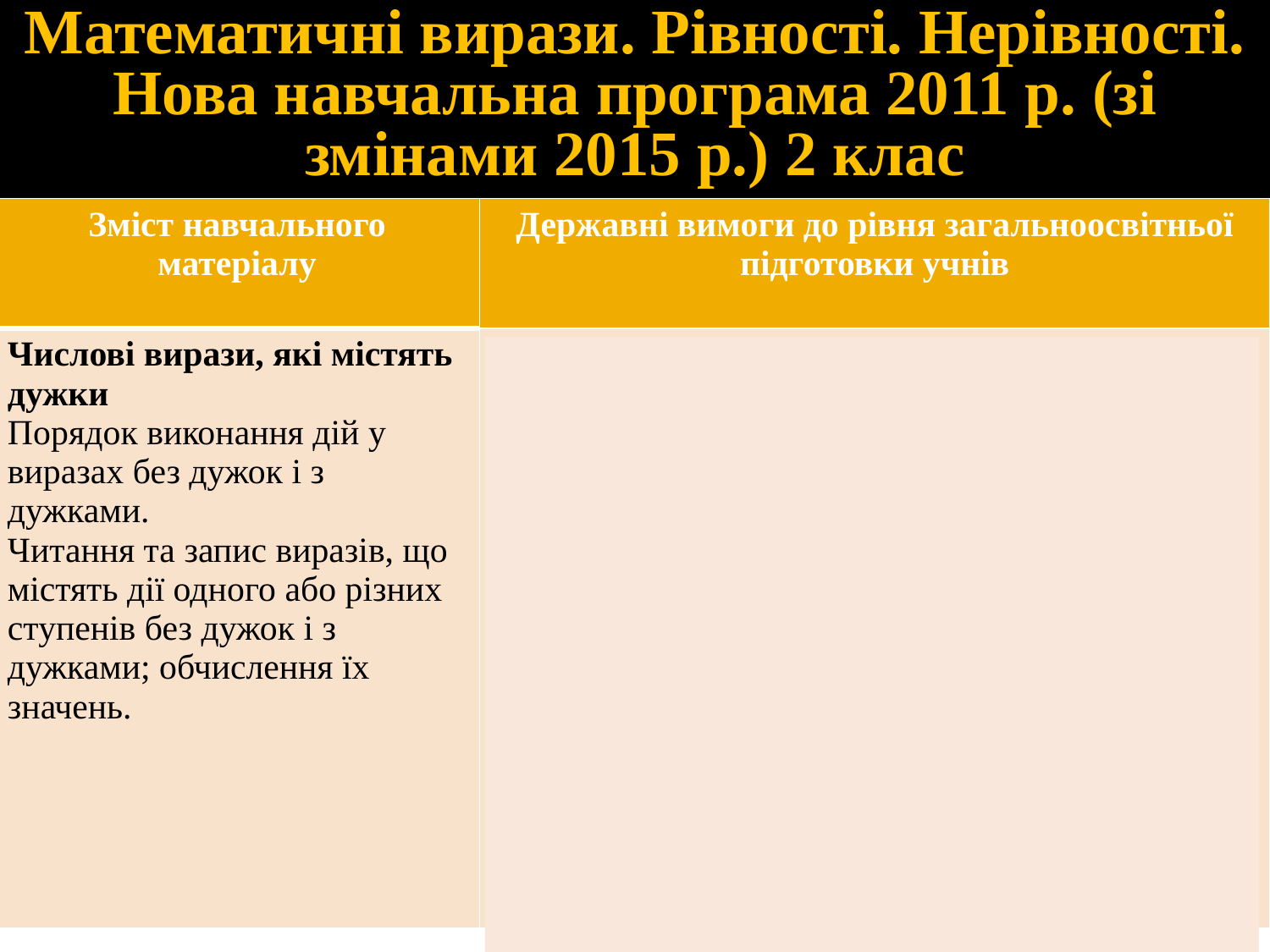

Математичні вирази. Рівності. Нерівності. Нова навчальна програма 2011 р. (зі змінами 2015 р.) 2 клас
| Зміст навчального матеріалу | Державні вимоги до рівня загальноосвітньої підготовки учнів |
| --- | --- |
| Числові вирази, які містять дужки Порядок виконання дій у виразах без дужок і з дужками. Читання та запис виразів, що містять дії одного або різних ступенів без дужок і з дужками; обчислення їх значень. | розуміє призначення дужок у числових виразах; читає і записує вирази з дужками; застосовує правило порядку виконання дій у виразах без дужок і з дужками; обчислює значення виразів (з дужками та без них) на 2 - 3 дії одного або різних ступенів. |